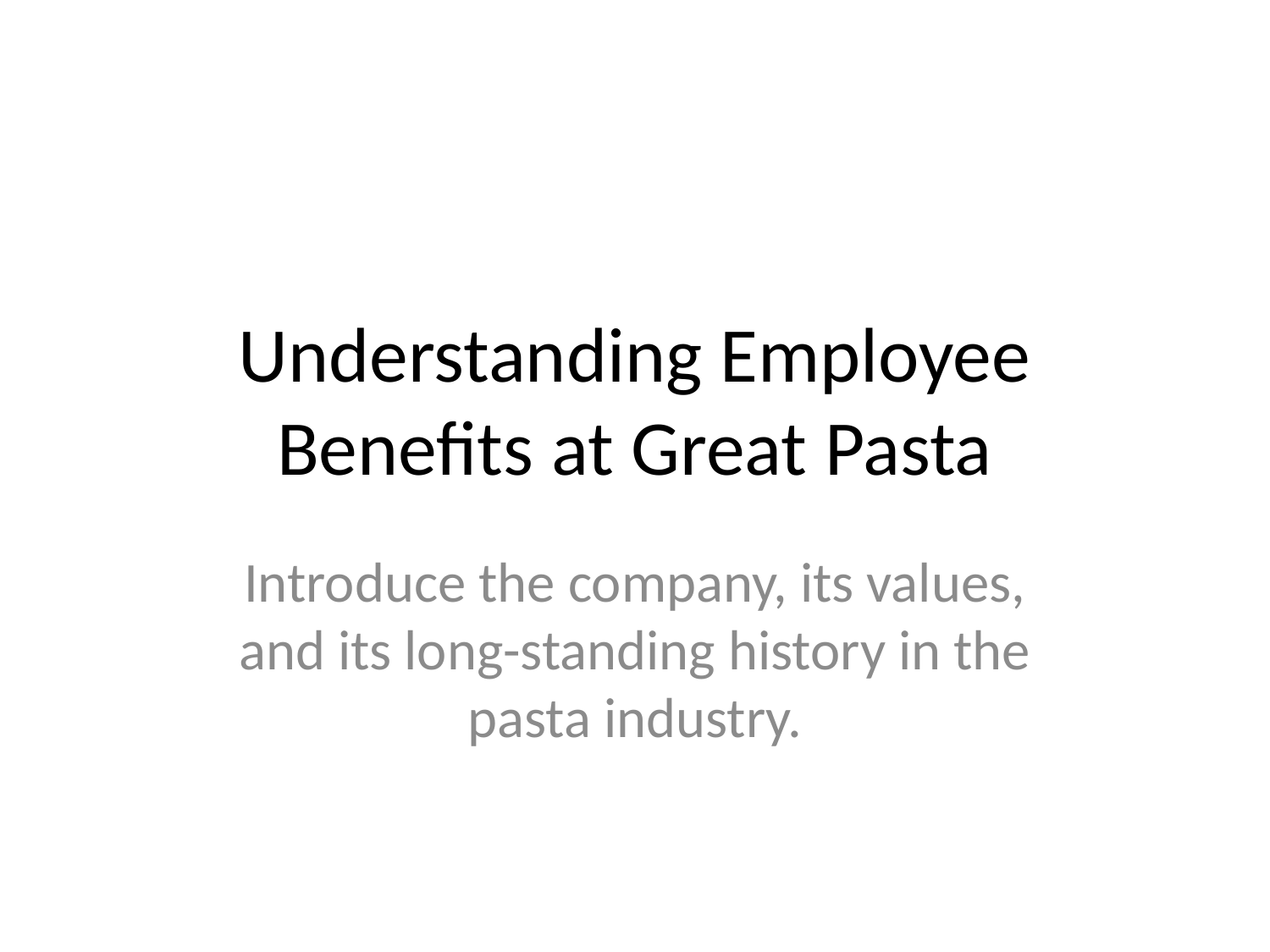

# Understanding Employee Benefits at Great Pasta
Introduce the company, its values, and its long-standing history in the pasta industry.